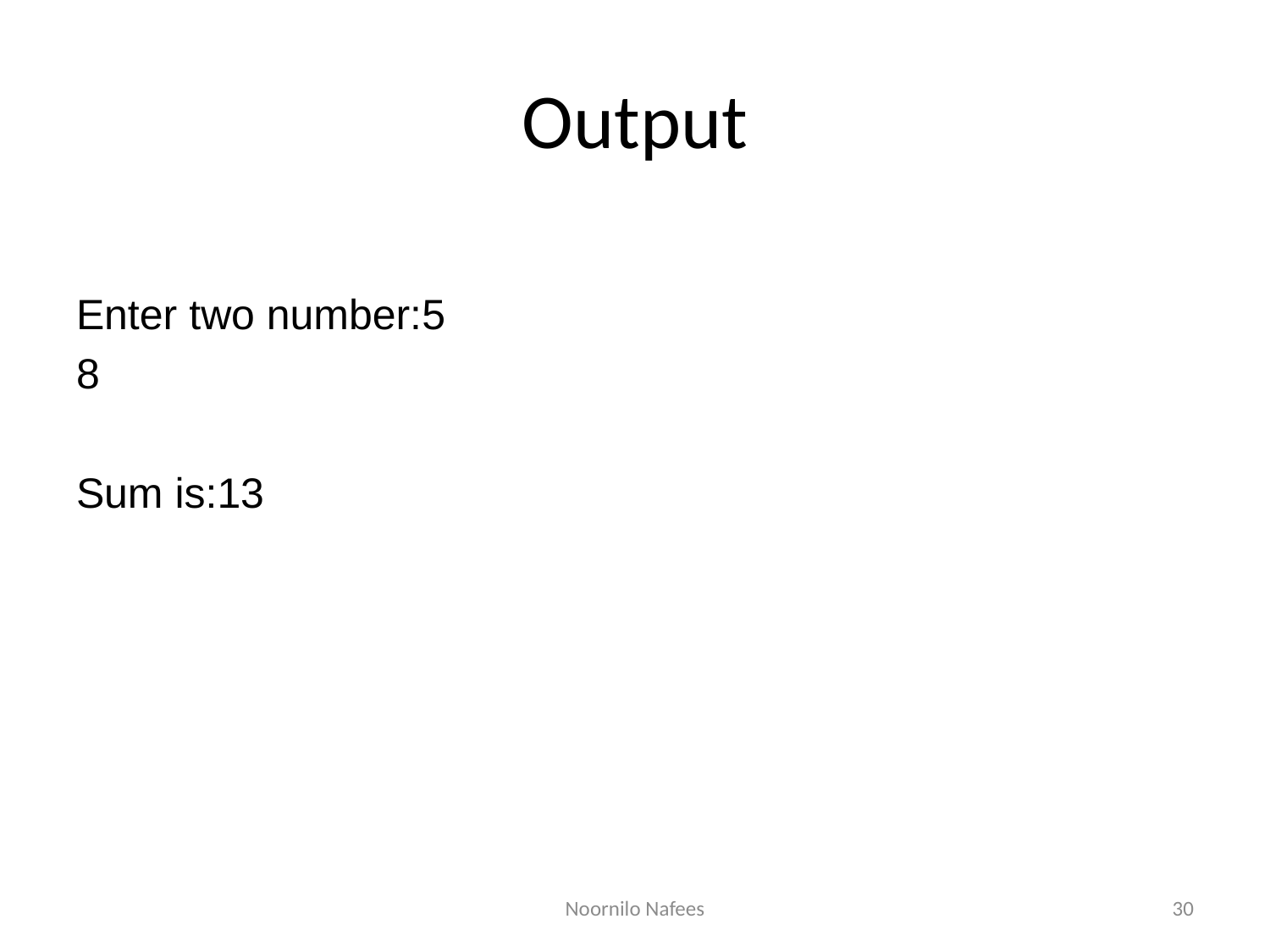

# Output

Enter two number:5
8

Sum is:13

Noornilo Nafees
30